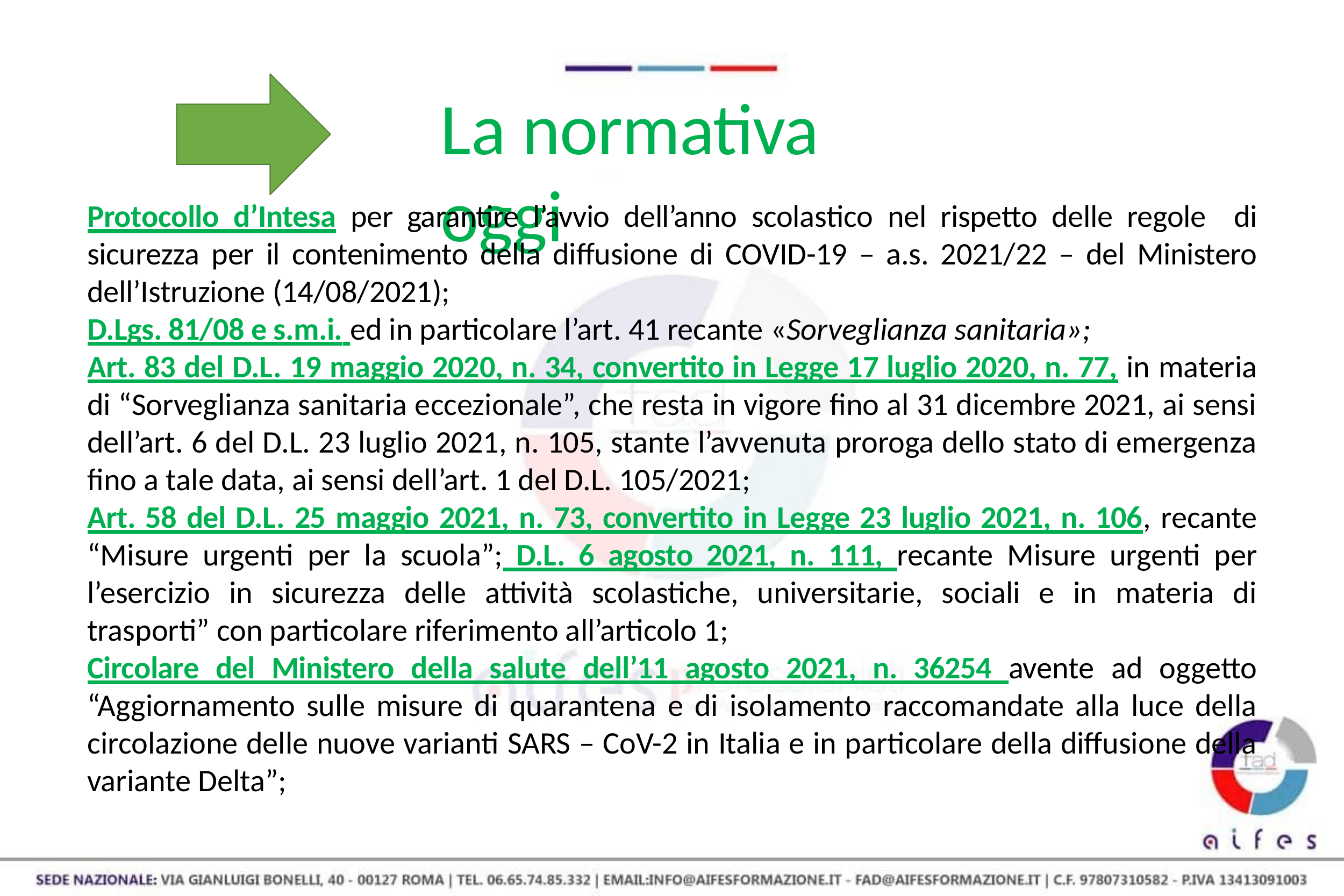

# La normativa oggi
Protocollo d’Intesa per garantire l’avvio dell’anno scolastico nel rispetto delle regole  di sicurezza per il contenimento della diffusione di COVID-19 – a.s. 2021/22 – del Ministero dell’Istruzione (14/08/2021);
D.Lgs. 81/08 e s.m.i. ed in particolare l’art. 41 recante «Sorveglianza sanitaria»;
Art. 83 del D.L. 19 maggio 2020, n. 34, convertito in Legge 17 luglio 2020, n. 77, in materia di “Sorveglianza sanitaria eccezionale”, che resta in vigore fino al 31 dicembre 2021, ai sensi dell’art. 6 del D.L. 23 luglio 2021, n. 105, stante l’avvenuta proroga dello stato di emergenza fino a tale data, ai sensi dell’art. 1 del D.L. 105/2021;
Art. 58 del D.L. 25 maggio 2021, n. 73, convertito in Legge 23 luglio 2021, n. 106, recante “Misure urgenti per la scuola”; D.L. 6 agosto 2021, n. 111, recante Misure urgenti per l’esercizio in sicurezza delle attività scolastiche, universitarie, sociali e in materia di trasporti” con particolare riferimento all’articolo 1;
Circolare del Ministero della salute dell’11 agosto 2021, n. 36254 avente ad oggetto “Aggiornamento sulle misure di quarantena e di isolamento raccomandate alla luce della circolazione delle nuove varianti SARS – CoV-2 in Italia e in particolare della diffusione della variante Delta”;